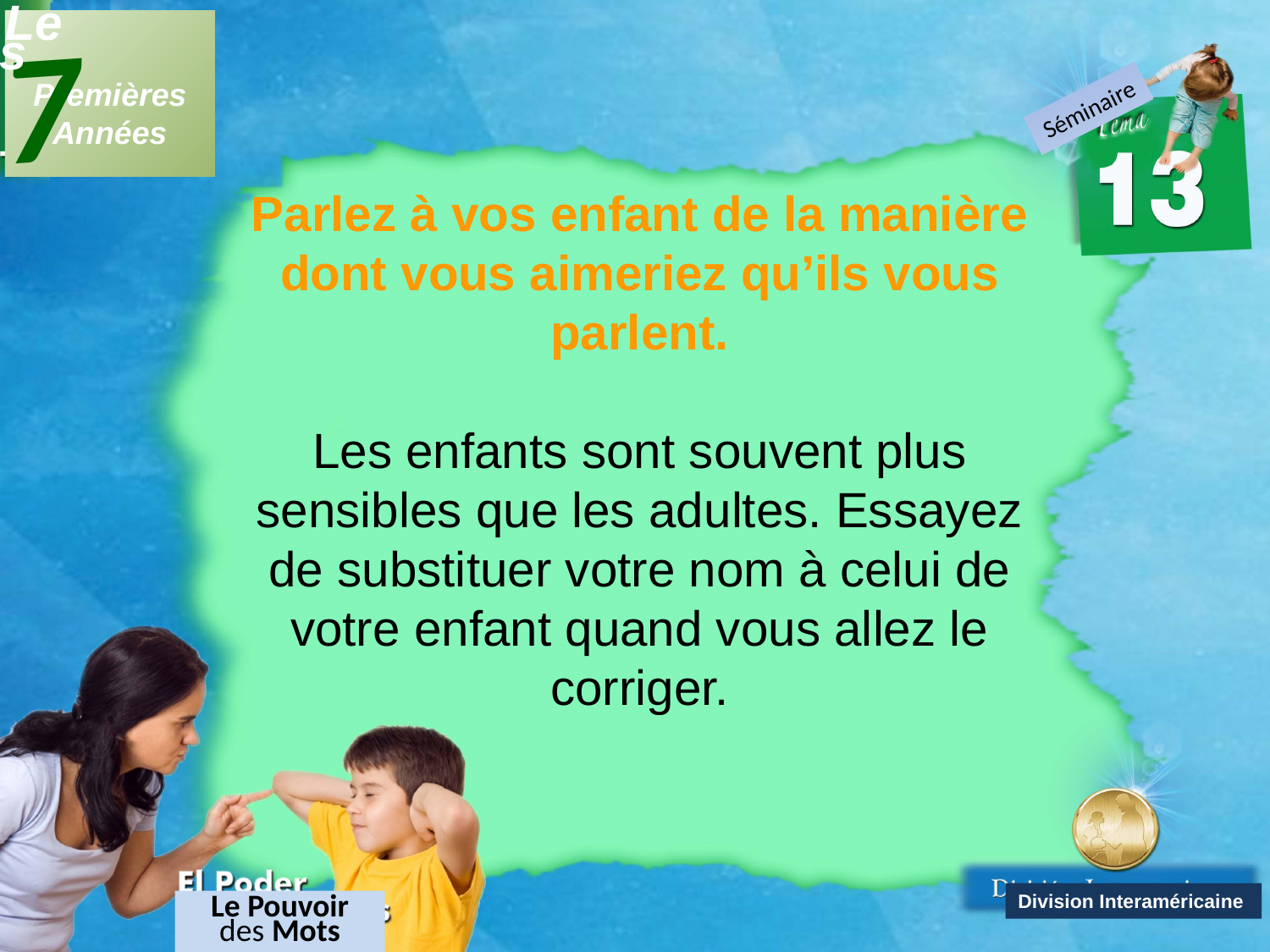

7
Les
         Premières
Années
Séminaire
Parlez à vos enfant de la manière dont vous aimeriez qu’ils vous parlent.

Les enfants sont souvent plus sensibles que les adultes. Essayez de substituer votre nom à celui de votre enfant quand vous allez le corriger.
Division Interaméricaine
Le Pouvoir des Mots